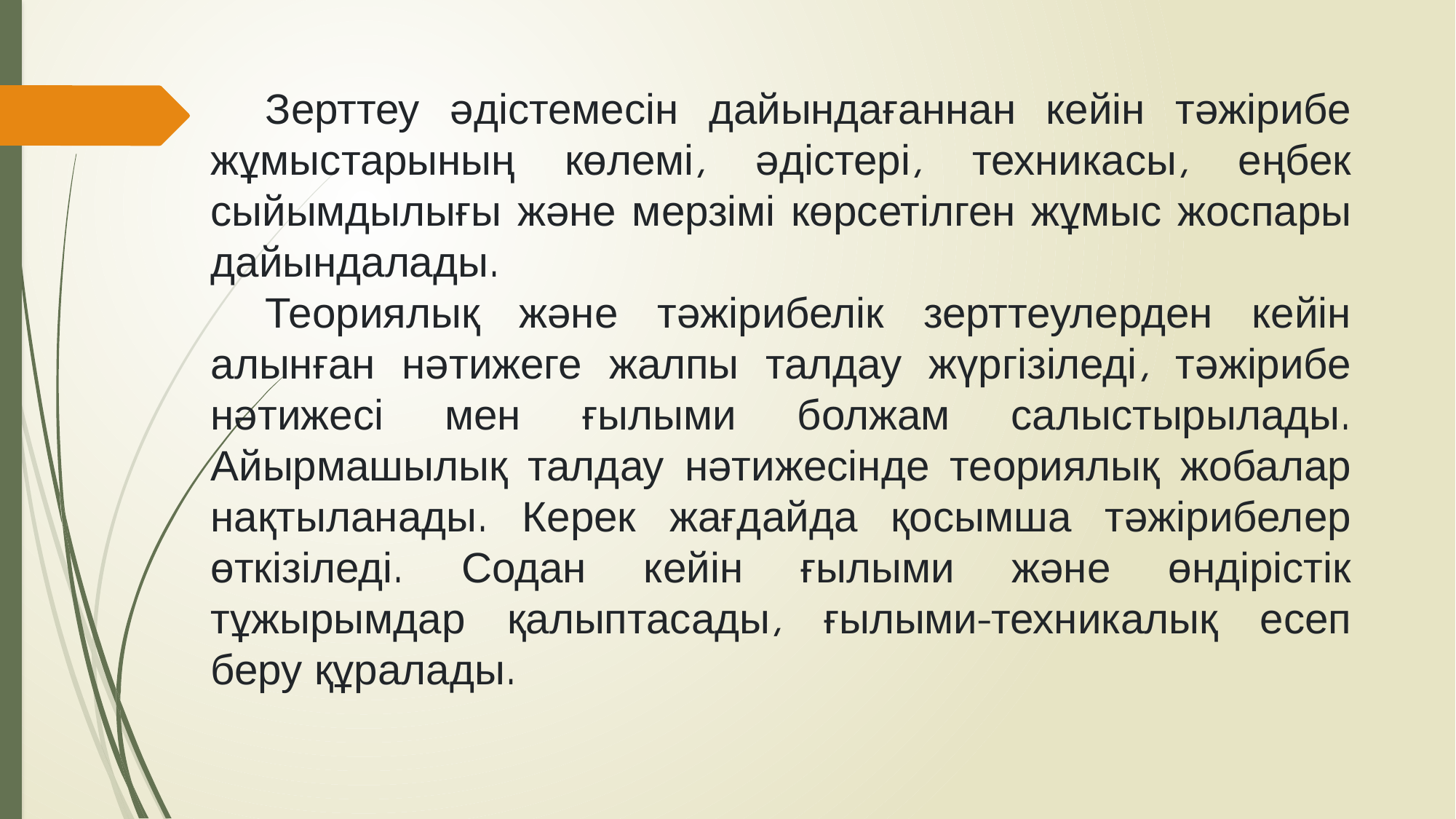

Зерттеу әдістемесін дайындағаннан кейін тәжірибе жұмыстарының көлемі, әдістері, техникасы, еңбек сыйымдылығы және мерзімі көрсетілген жұмыс жоспары дайындалады.
Теориялық және тәжірибелік зерттеулерден кейін алынған нәтижеге жалпы талдау жүргізіледі, тәжірибе нәтижесі мен ғылыми болжам салыстырылады. Айырмашылық талдау нәтижесінде теориялық жобалар нақтыланады. Керек жағдайда қосымша тәжірибелер өткізіледі. Содан кейін ғылыми және өндірістік тұжырымдар қалыптасады, ғылыми-техникалық есеп беру құралады.